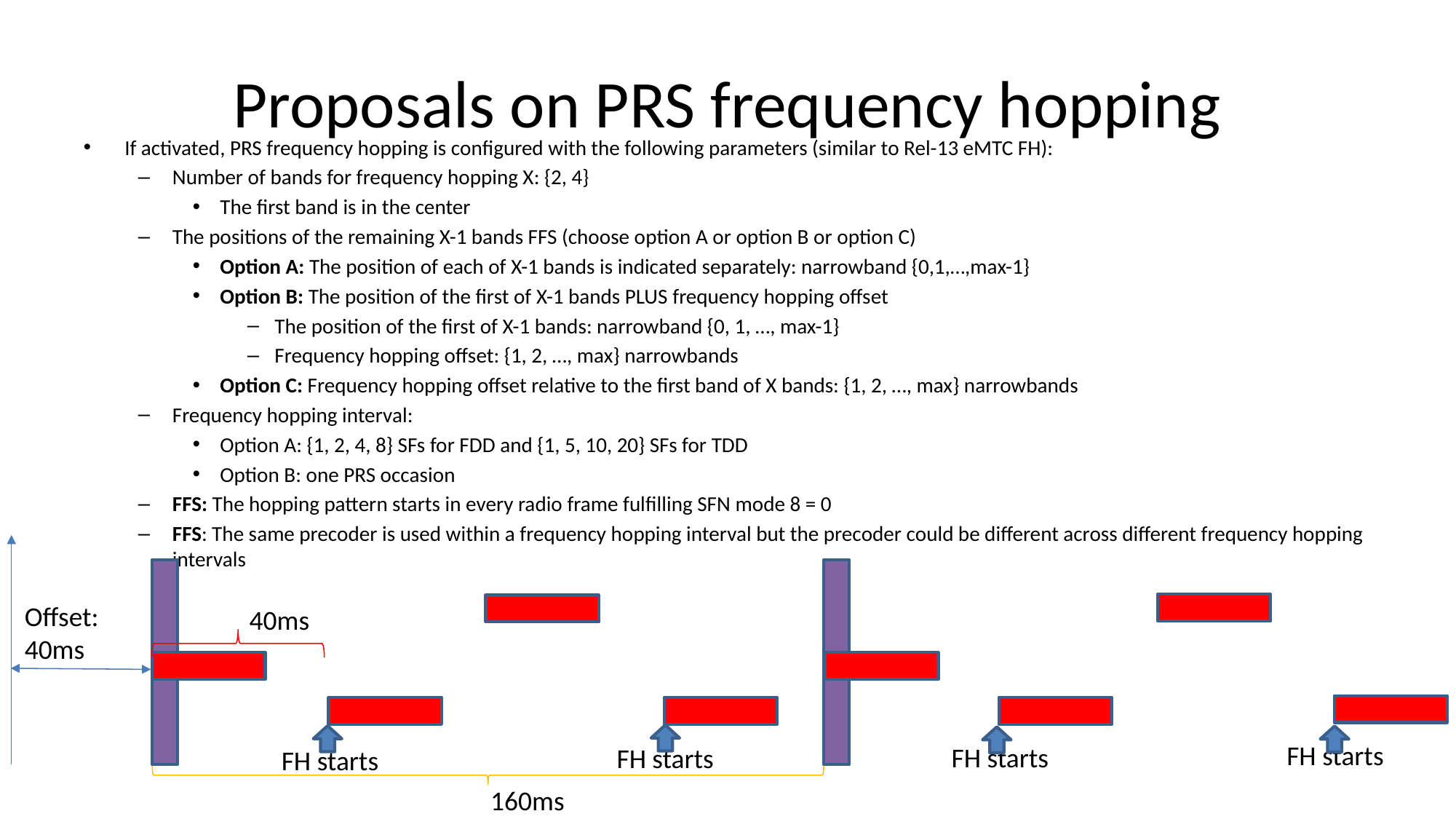

# Proposals on PRS frequency hopping
If activated, PRS frequency hopping is configured with the following parameters (similar to Rel-13 eMTC FH):
Number of bands for frequency hopping X: {2, 4}
The first band is in the center
The positions of the remaining X-1 bands FFS (choose option A or option B or option C)
Option A: The position of each of X-1 bands is indicated separately: narrowband {0,1,…,max-1}
Option B: The position of the first of X-1 bands PLUS frequency hopping offset
The position of the first of X-1 bands: narrowband {0, 1, …, max-1}
Frequency hopping offset: {1, 2, …, max} narrowbands
Option C: Frequency hopping offset relative to the first band of X bands: {1, 2, …, max} narrowbands
Frequency hopping interval:
Option A: {1, 2, 4, 8} SFs for FDD and {1, 5, 10, 20} SFs for TDD
Option B: one PRS occasion
FFS: The hopping pattern starts in every radio frame fulfilling SFN mode 8 = 0
FFS: The same precoder is used within a frequency hopping interval but the precoder could be different across different frequency hopping intervals

Offset: 40ms

40ms

FH starts
FH starts
FH starts
FH starts
160ms